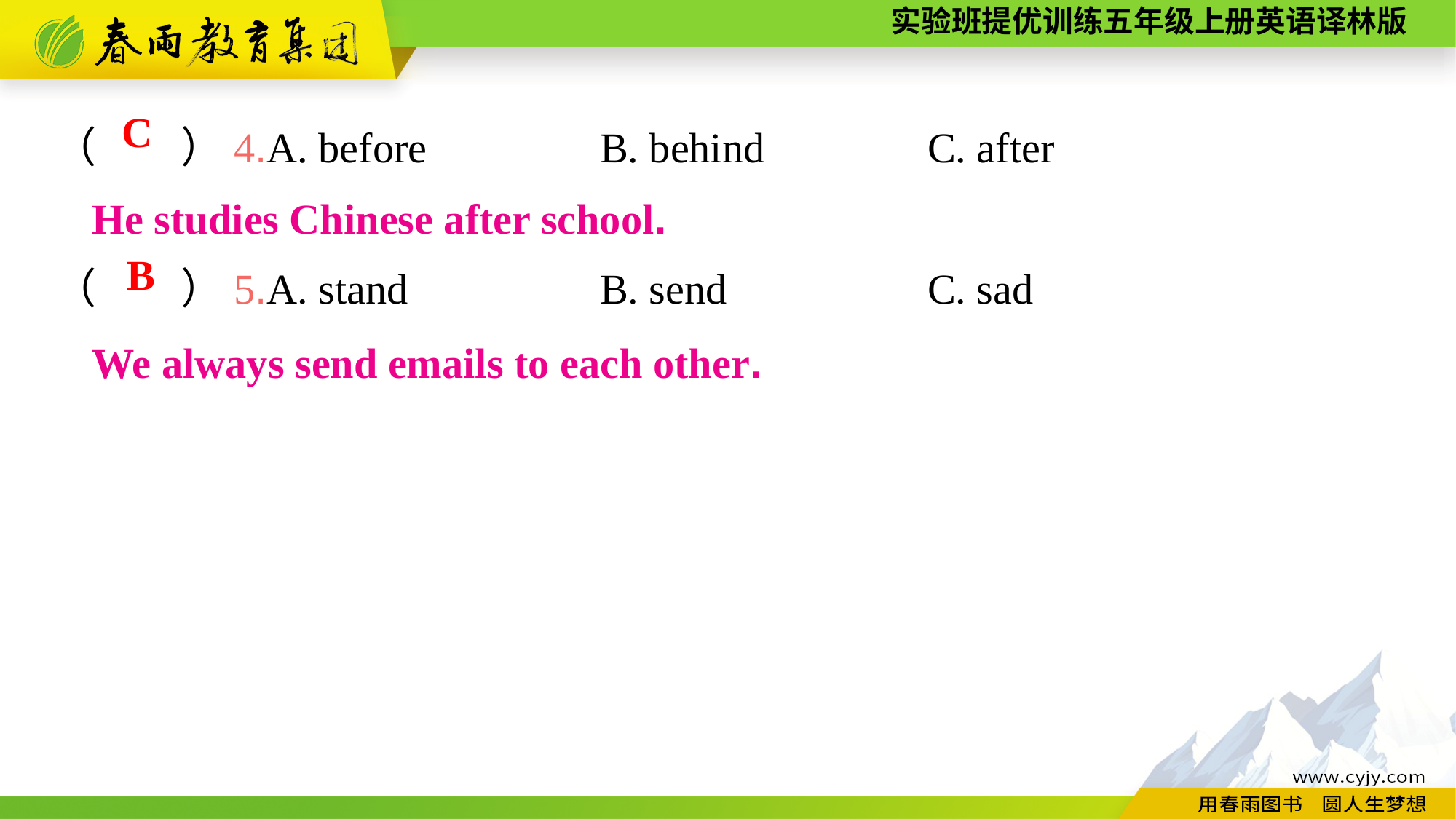

（　　）4.A. before		B. behind		C. after

（　　）5.A. stand		B. send		C. sad
C
He studies Chinese after school.
B
We always send emails to each other.